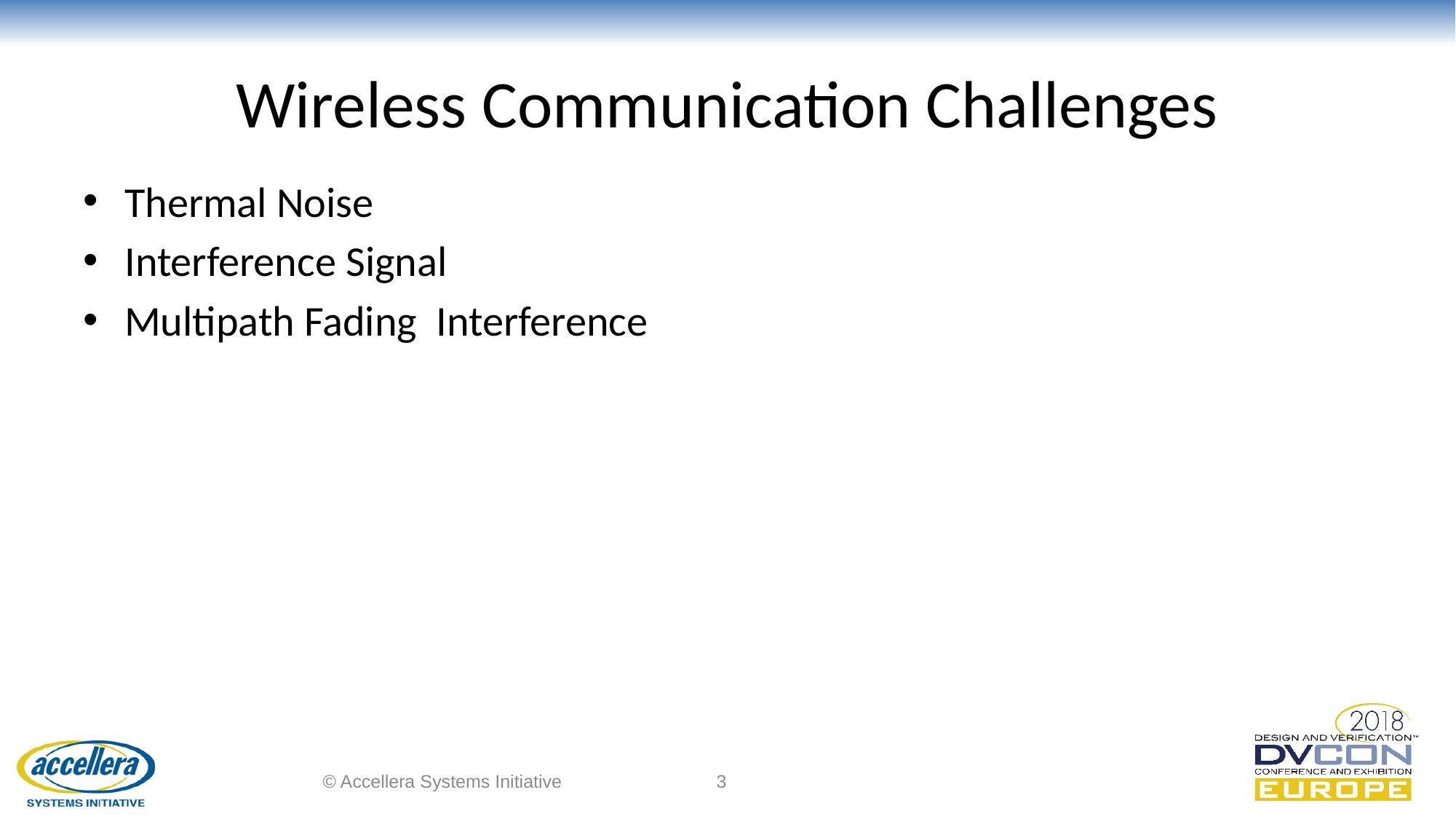

# Wireless Communication Challenges
Thermal Noise
Interference Signal
Multipath Fading  Interference

© Accellera Systems Initiative
3